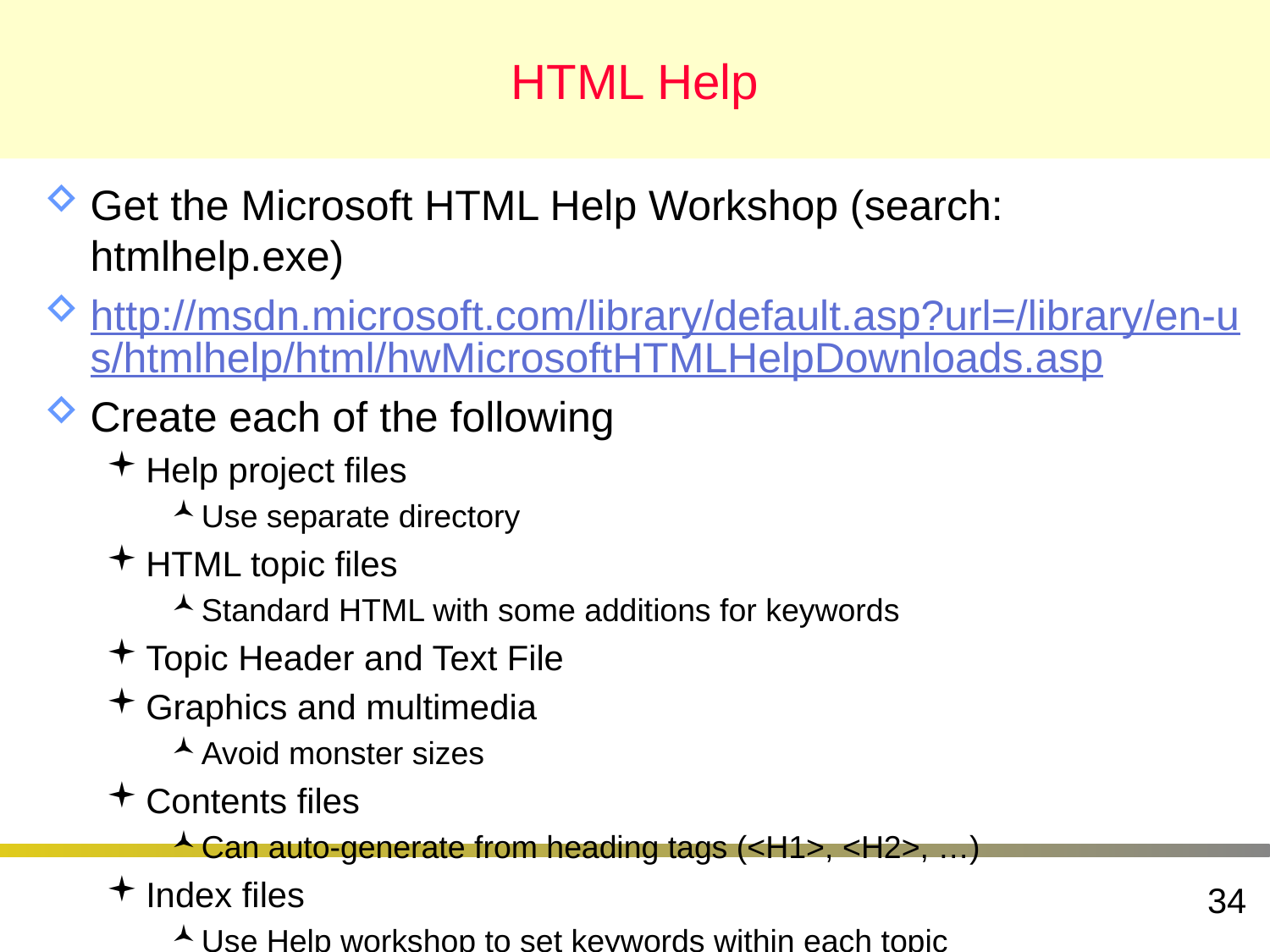

# HTML Help
Get the Microsoft HTML Help Workshop (search: htmlhelp.exe)
http://msdn.microsoft.com/library/default.asp?url=/library/en-us/htmlhelp/html/hwMicrosoftHTMLHelpDownloads.asp
Create each of the following
Help project files
Use separate directory
HTML topic files
Standard HTML with some additions for keywords
Topic Header and Text File
Graphics and multimedia
Avoid monster sizes
Contents files
Can auto-generate from heading tags (<H1>, <H2>, …)
Index files
Use Help workshop to set keywords within each topic
34